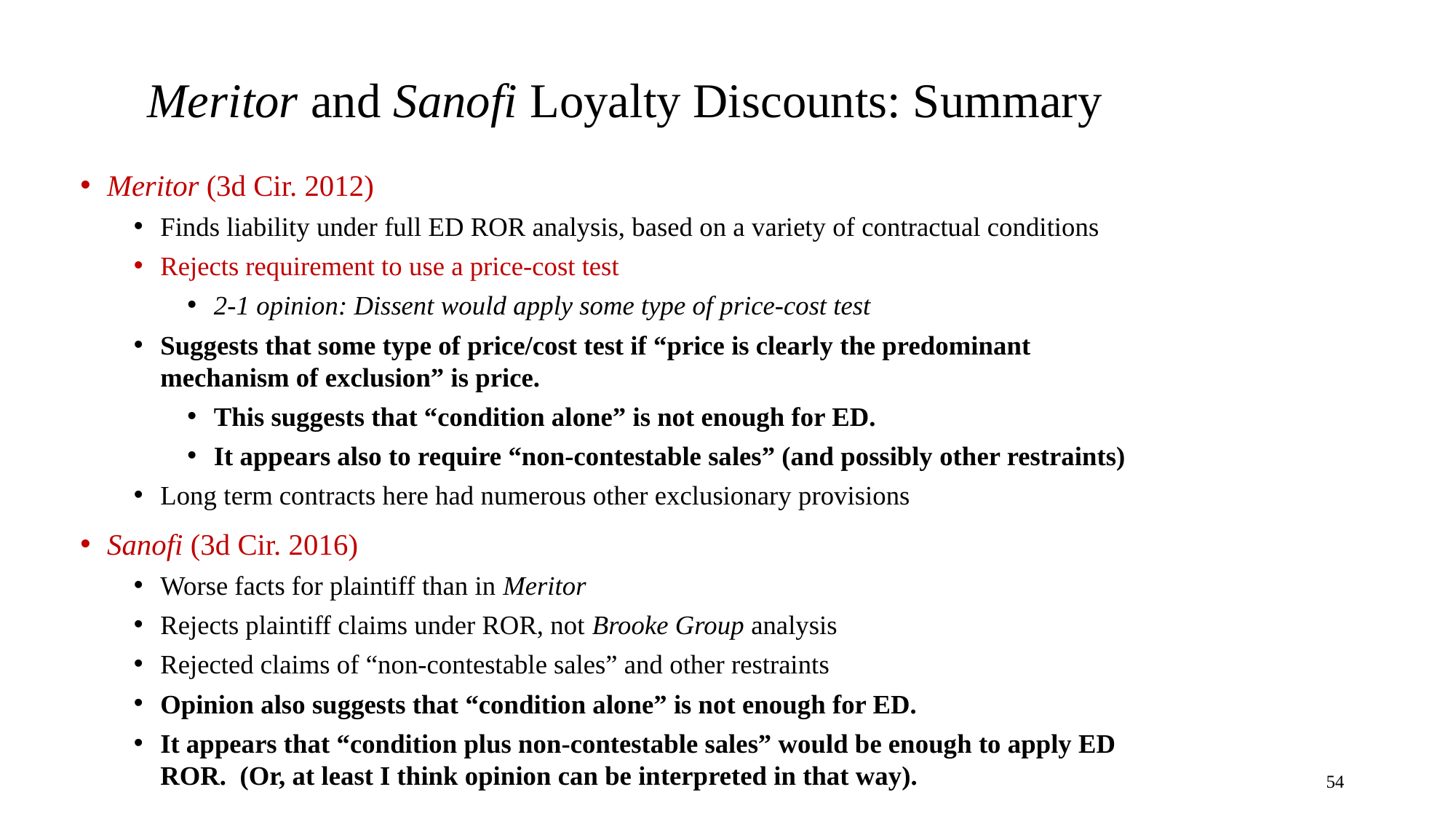

# Meritor and Sanofi Loyalty Discounts: Summary
Meritor (3d Cir. 2012)
Finds liability under full ED ROR analysis, based on a variety of contractual conditions
Rejects requirement to use a price-cost test
2-1 opinion: Dissent would apply some type of price-cost test
Suggests that some type of price/cost test if “price is clearly the predominant mechanism of exclusion” is price.
This suggests that “condition alone” is not enough for ED.
It appears also to require “non-contestable sales” (and possibly other restraints)
Long term contracts here had numerous other exclusionary provisions
Sanofi (3d Cir. 2016)
Worse facts for plaintiff than in Meritor
Rejects plaintiff claims under ROR, not Brooke Group analysis
Rejected claims of “non-contestable sales” and other restraints
Opinion also suggests that “condition alone” is not enough for ED.
It appears that “condition plus non-contestable sales” would be enough to apply ED ROR.  (Or, at least I think opinion can be interpreted in that way).

54